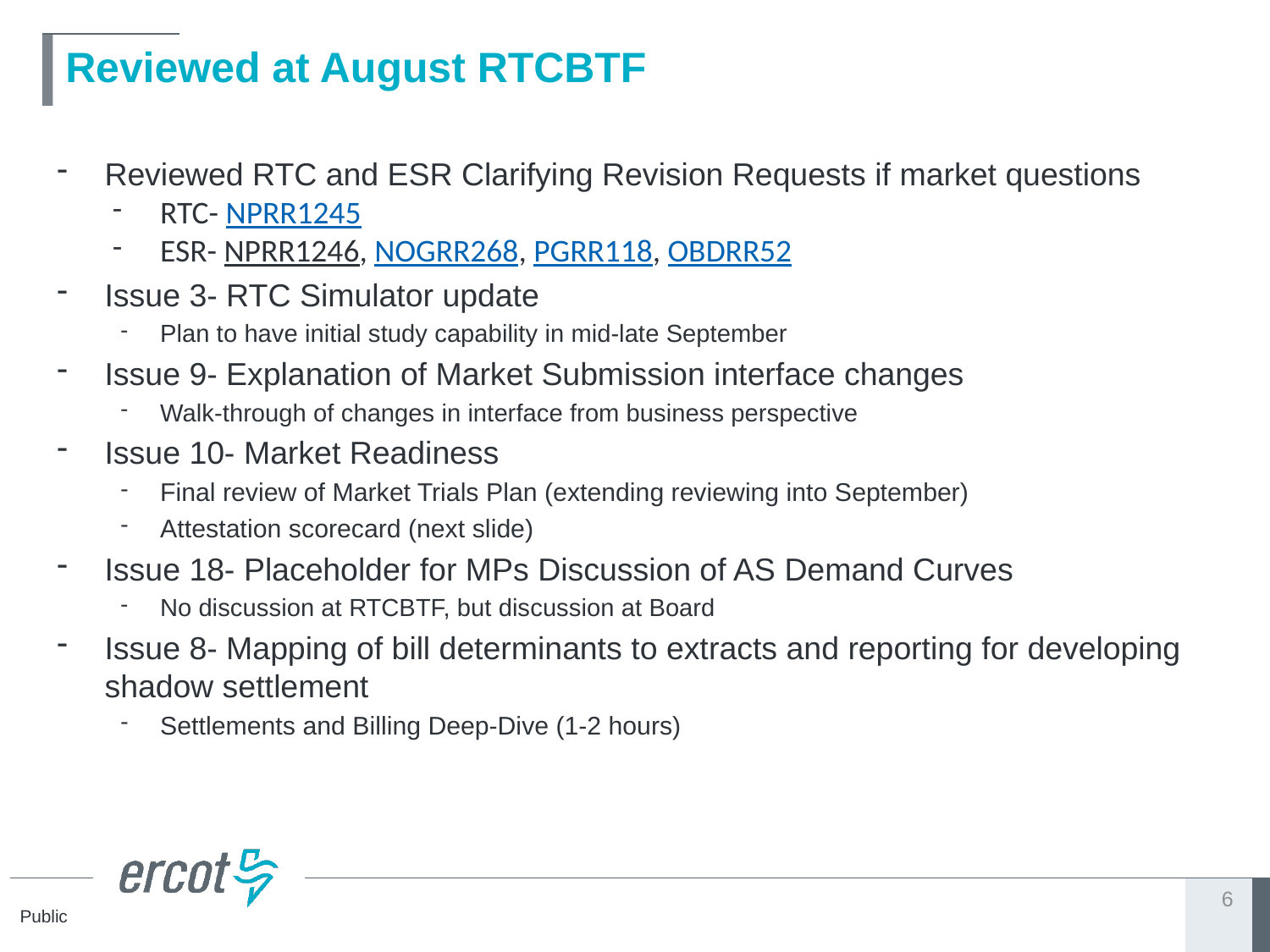

# Reviewed at August RTCBTF
Reviewed RTC and ESR Clarifying Revision Requests if market questions
RTC- NPRR1245
ESR- NPRR1246, NOGRR268, PGRR118, OBDRR52
Issue 3- RTC Simulator update
Plan to have initial study capability in mid-late September
Issue 9- Explanation of Market Submission interface changes
Walk-through of changes in interface from business perspective
Issue 10- Market Readiness
Final review of Market Trials Plan (extending reviewing into September)
Attestation scorecard (next slide)
Issue 18- Placeholder for MPs Discussion of AS Demand Curves
No discussion at RTCBTF, but discussion at Board
Issue 8- Mapping of bill determinants to extracts and reporting for developing shadow settlement
Settlements and Billing Deep-Dive (1-2 hours)